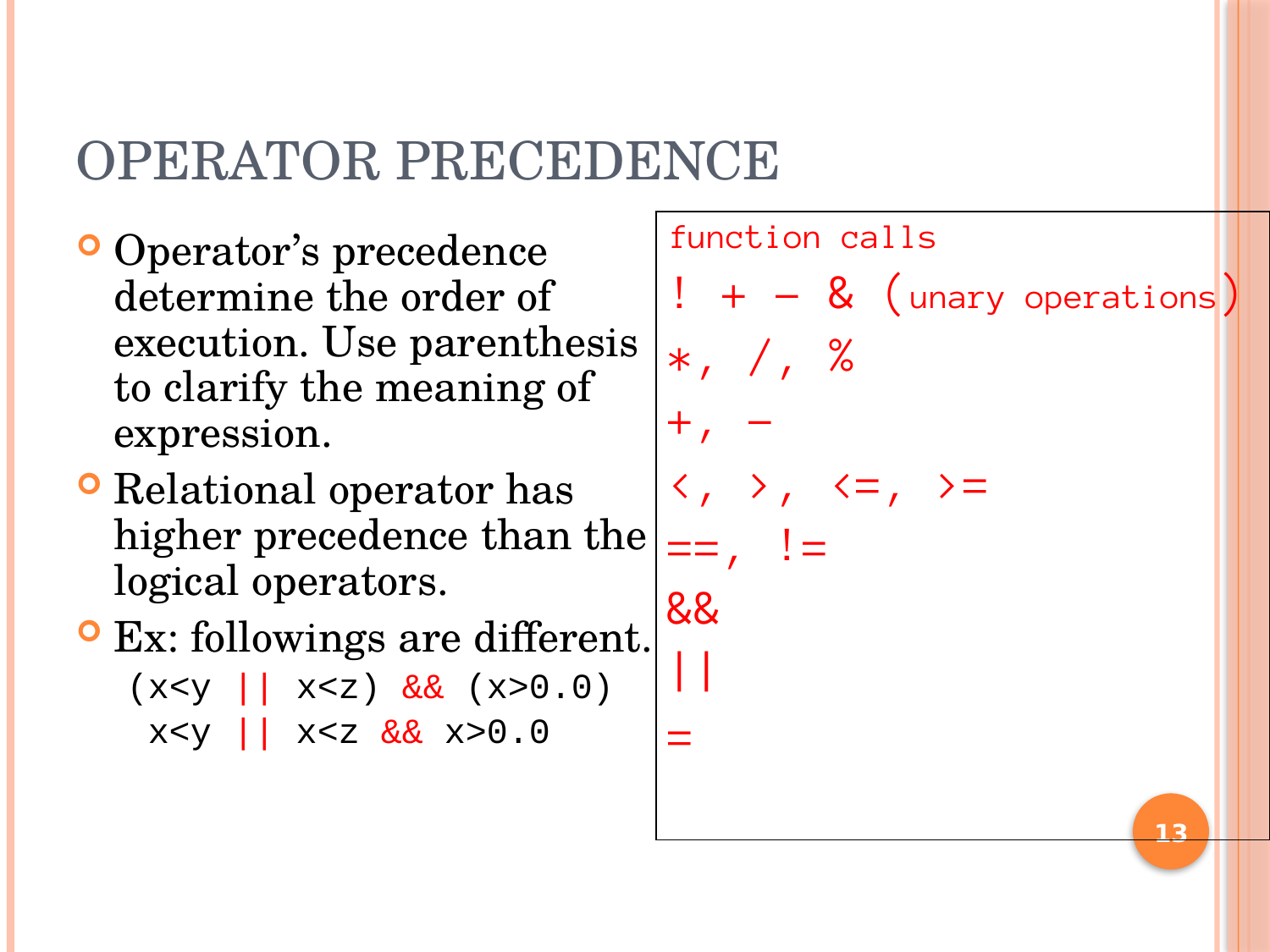

# Operator Precedence
function calls
! + - & (unary operations)
*, /, %
+, -
<, >, <=, >=
==, !=
&&
||
=
Operator’s precedence determine the order of execution. Use parenthesis to clarify the meaning of expression.
Relational operator has higher precedence than the logical operators.
Ex: followings are different.
(x<y || x<z) && (x>0.0)
 x<y || x<z && x>0.0
13